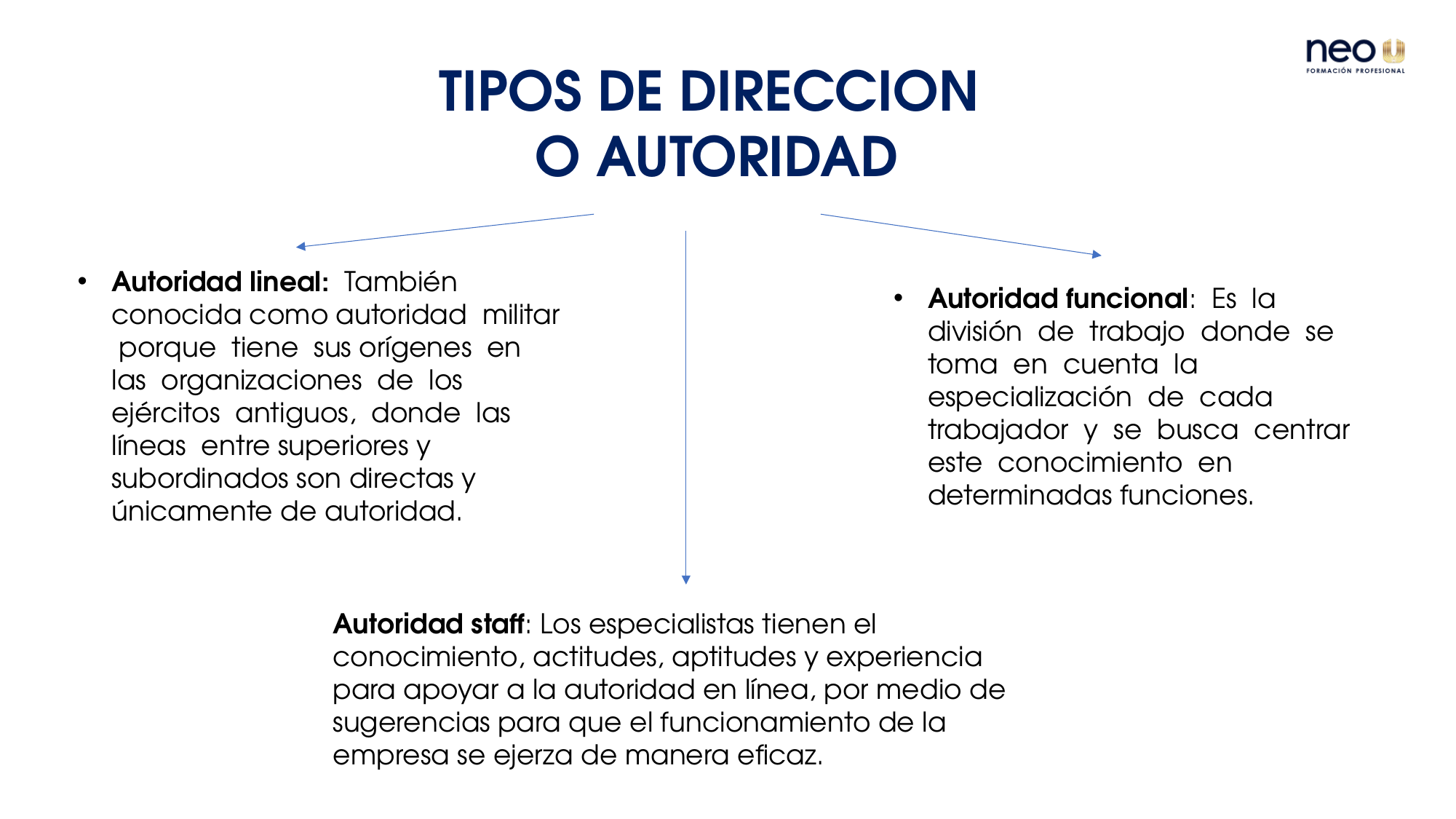

TIPOS DE DIRECCION
O AUTORIDAD

Autoridad lineal:  También conocida como autoridad  militar  porque  tiene  sus orígenes  en  las  organizaciones  de  los  ejércitos  antiguos,  donde  las  líneas  entre superiores y subordinados son directas y únicamente de autoridad.
Autoridad funcional:  Es  la  división  de  trabajo  donde  se  toma  en  cuenta  la especialización  de  cada  trabajador  y  se  busca  centrar  este  conocimiento  en determinadas funciones.
Autoridad staff: Los especialistas tienen el conocimiento, actitudes, aptitudes y experiencia para apoyar a la autoridad en línea, por medio de sugerencias para que el funcionamiento de la empresa se ejerza de manera eficaz.